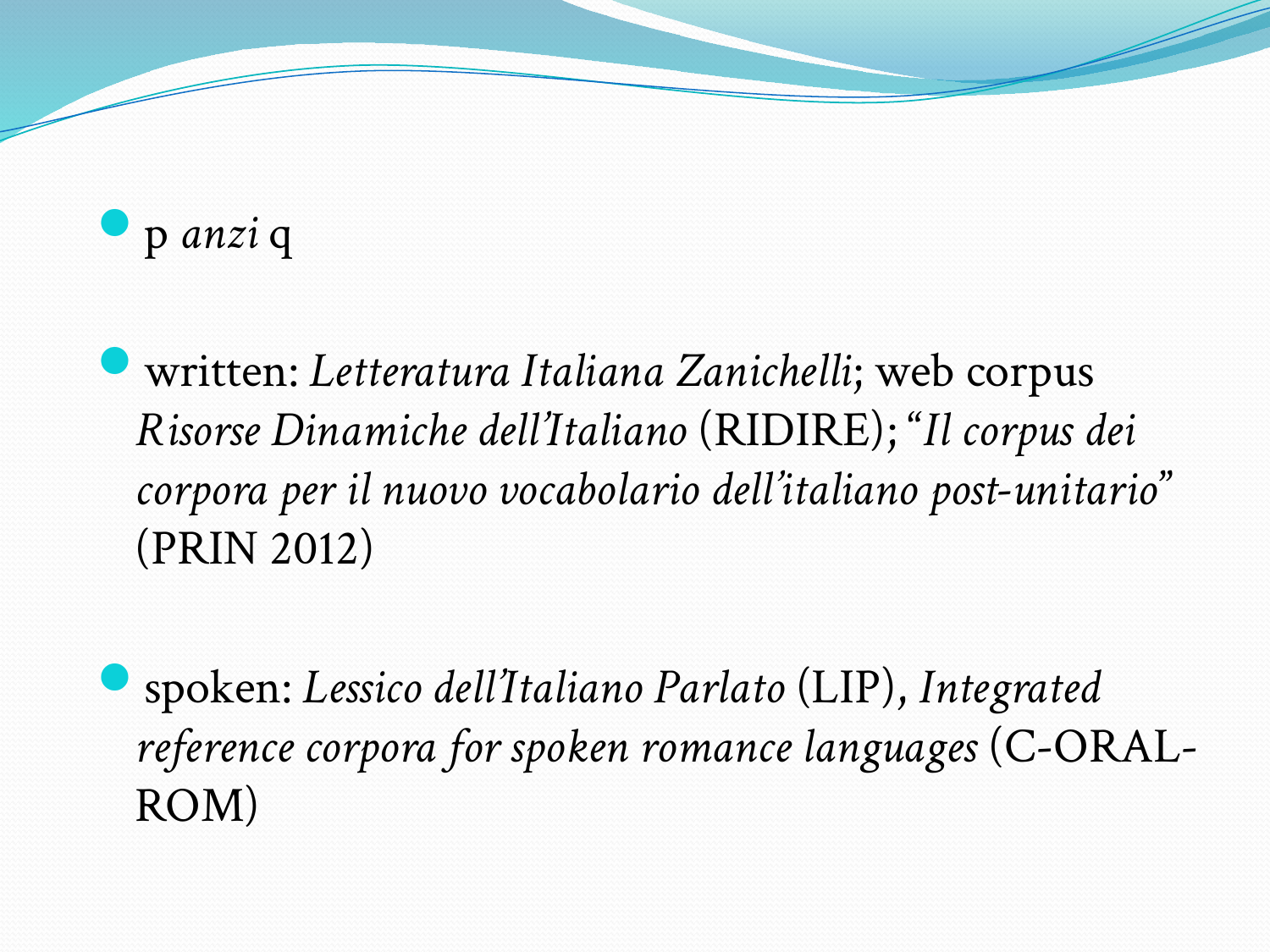

#
p anzi q

written: Letteratura Italiana Zanichelli; web corpus Risorse Dinamiche dell’Italiano (RIDIRE); “Il corpus dei corpora per il nuovo vocabolario dell’italiano post-unitario” (PRIN 2012)

spoken: Lessico dell’Italiano Parlato (LIP), Integrated reference corpora for spoken romance languages (C-ORAL-ROM)